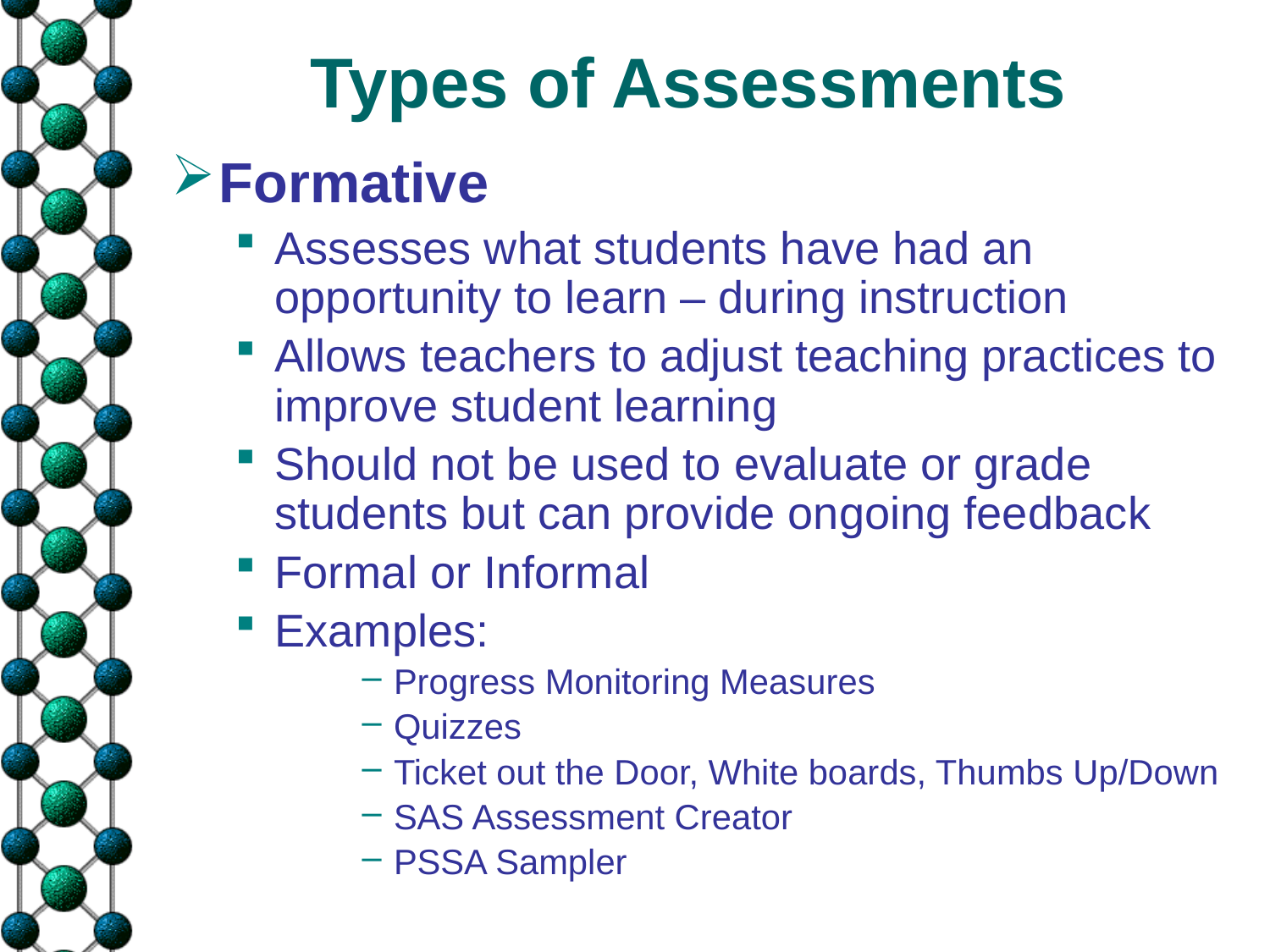

# Types of Assessments
Formative
Assesses what students have had an opportunity to learn – during instruction
Allows teachers to adjust teaching practices to improve student learning
Should not be used to evaluate or grade students but can provide ongoing feedback
Formal or Informal
Examples:
Progress Monitoring Measures
Quizzes
Ticket out the Door, White boards, Thumbs Up/Down
SAS Assessment Creator
PSSA Sampler